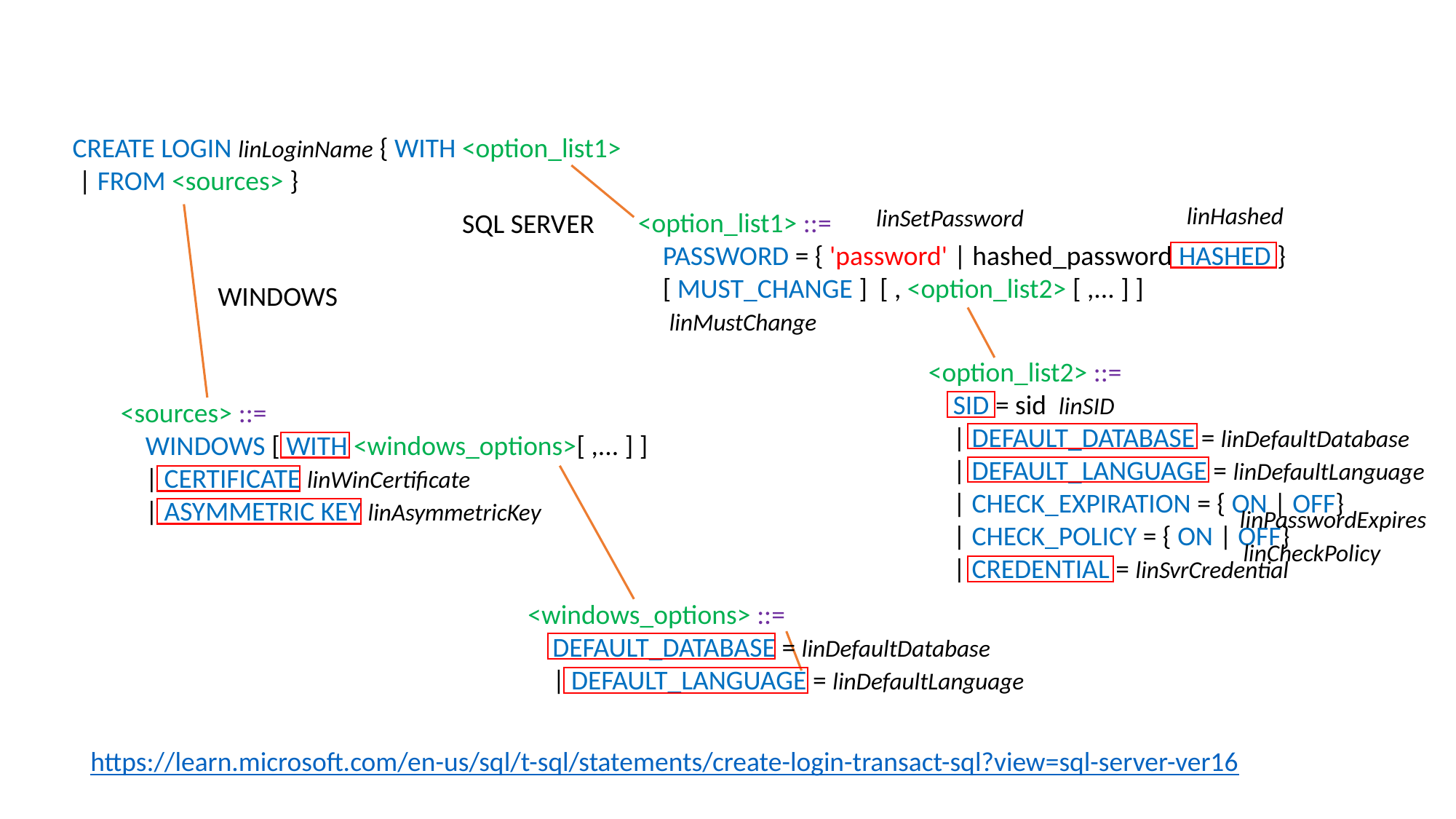

CREATE LOGIN linLoginName { WITH <option_list1>
 | FROM <sources> }

linHashed
linSetPassword
<option_list1> ::=
    PASSWORD = { 'password' | hashed_password HASHED }
    [ MUST_CHANGE ]  [ , <option_list2> [ ,... ] ]

SQL SERVER
WINDOWS
linMustChange
<option_list2> ::=
    SID = sid  linSID
    | DEFAULT_DATABASE = linDefaultDatabase
    | DEFAULT_LANGUAGE = linDefaultLanguage
    | CHECK_EXPIRATION = { ON | OFF}
    | CHECK_POLICY = { ON | OFF}
    | CREDENTIAL = linSvrCredential

<sources> ::=
    WINDOWS [ WITH <windows_options>[ ,... ] ]
    | CERTIFICATE linWinCertificate
    | ASYMMETRIC KEY linAsymmetricKey

linPasswordExpires
linCheckPolicy
<windows_options> ::=
    DEFAULT_DATABASE = linDefaultDatabase
    | DEFAULT_LANGUAGE = linDefaultLanguage

https://learn.microsoft.com/en-us/sql/t-sql/statements/create-login-transact-sql?view=sql-server-ver16